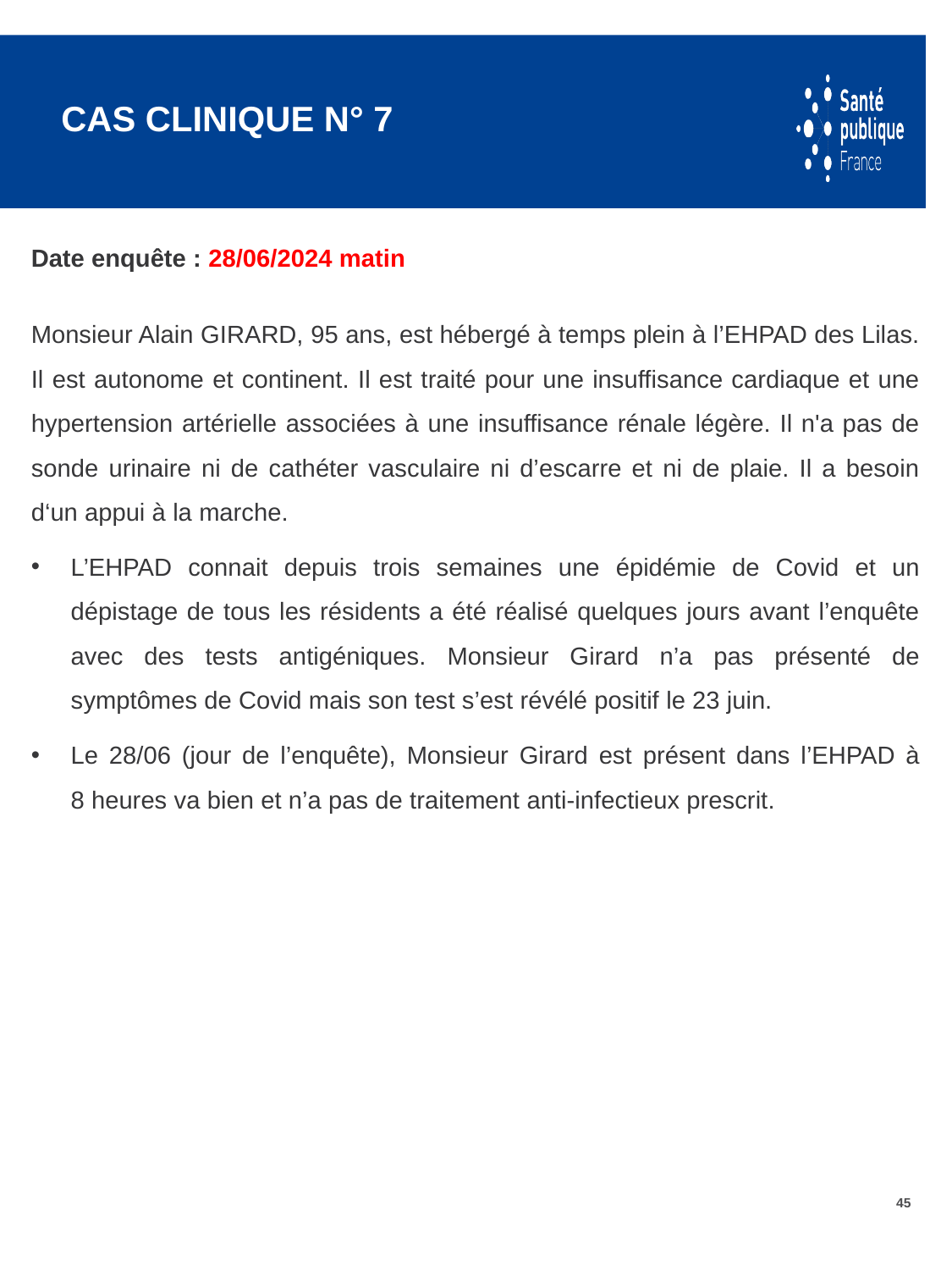

# Cas clinique n° 7
Date enquête : 28/06/2024 matin
Monsieur Alain GIRARD, 95 ans, est hébergé à temps plein à l’EHPAD des Lilas. Il est autonome et continent. Il est traité pour une insuffisance cardiaque et une hypertension artérielle associées à une insuffisance rénale légère. Il n'a pas de sonde urinaire ni de cathéter vasculaire ni d’escarre et ni de plaie. Il a besoin d‘un appui à la marche.
L’EHPAD connait depuis trois semaines une épidémie de Covid et un dépistage de tous les résidents a été réalisé quelques jours avant l’enquête avec des tests antigéniques. Monsieur Girard n’a pas présenté de symptômes de Covid mais son test s’est révélé positif le 23 juin.
Le 28/06 (jour de l’enquête), Monsieur Girard est présent dans l’EHPAD à
8 heures va bien et n’a pas de traitement anti-infectieux prescrit.